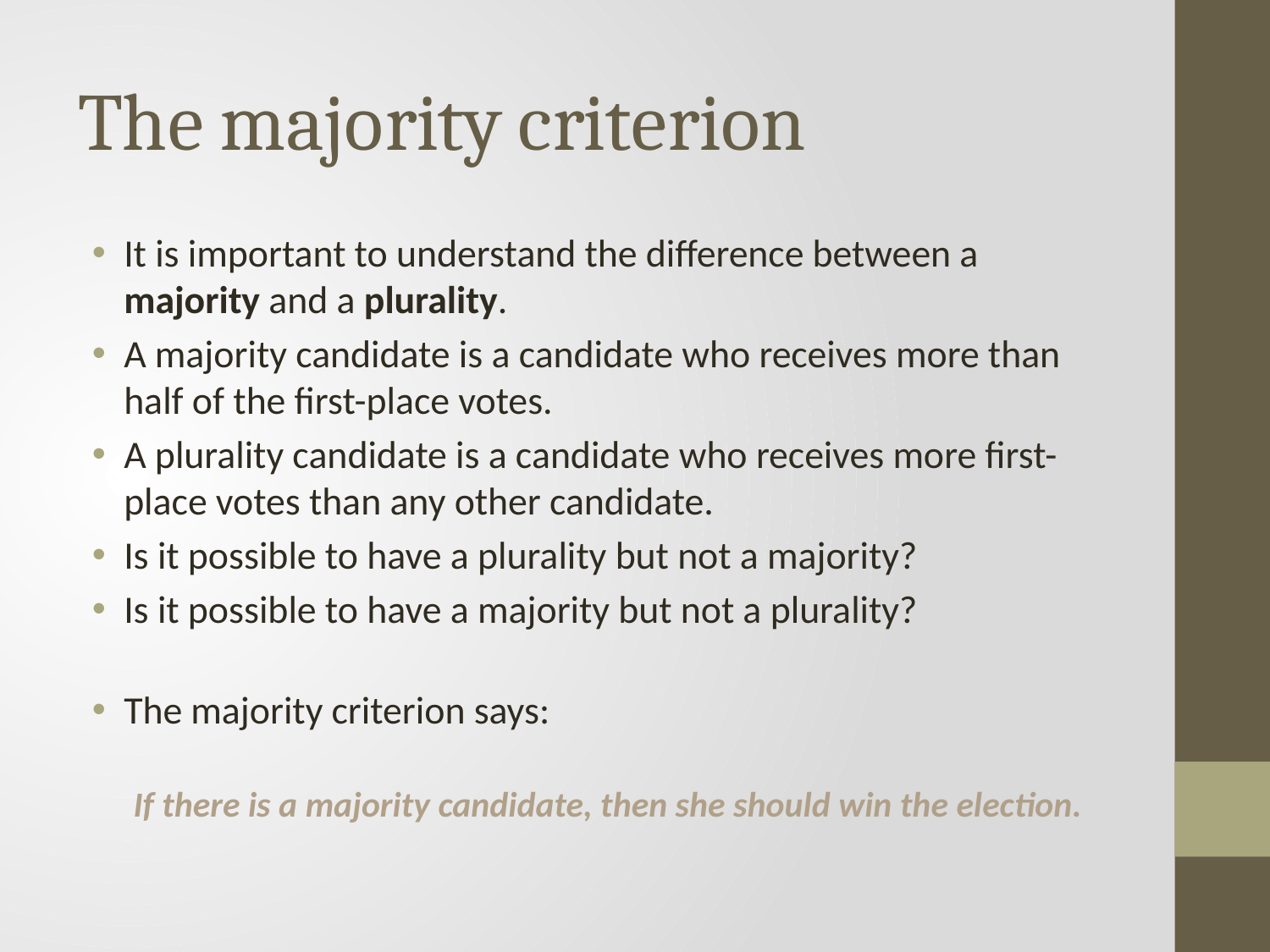

# The majority criterion
It is important to understand the difference between a majority and a plurality.
A majority candidate is a candidate who receives more than half of the first-place votes.
A plurality candidate is a candidate who receives more first-place votes than any other candidate.
Is it possible to have a plurality but not a majority?
Is it possible to have a majority but not a plurality?
The majority criterion says:
If there is a majority candidate, then she should win the election.